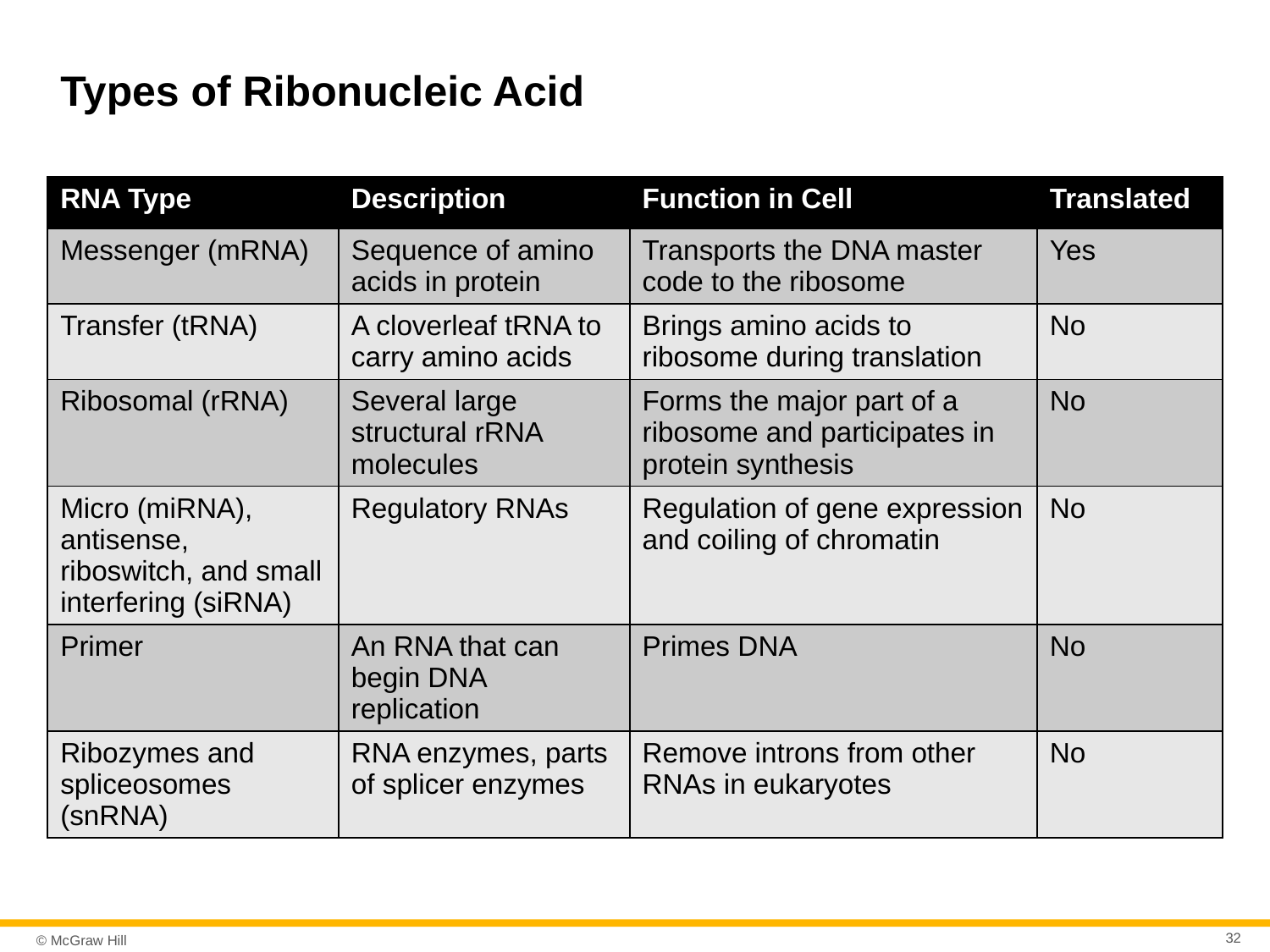

# Types of Ribonucleic Acid
| RNA Type | Description | Function in Cell | Translated |
| --- | --- | --- | --- |
| Messenger (mRNA) | Sequence of amino acids in protein | Transports the DNA master code to the ribosome | Yes |
| Transfer (tRNA) | A cloverleaf tRNA to carry amino acids | Brings amino acids to ribosome during translation | No |
| Ribosomal (rRNA) | Several large structural rRNA molecules | Forms the major part of a ribosome and participates in protein synthesis | No |
| Micro (miRNA), antisense, riboswitch, and small interfering (siRNA) | Regulatory RNAs | Regulation of gene expression and coiling of chromatin | No |
| Primer | An RNA that can begin DNA replication | Primes DNA | No |
| Ribozymes and spliceosomes (snRNA) | RNA enzymes, parts of splicer enzymes | Remove introns from other RNAs in eukaryotes | No |